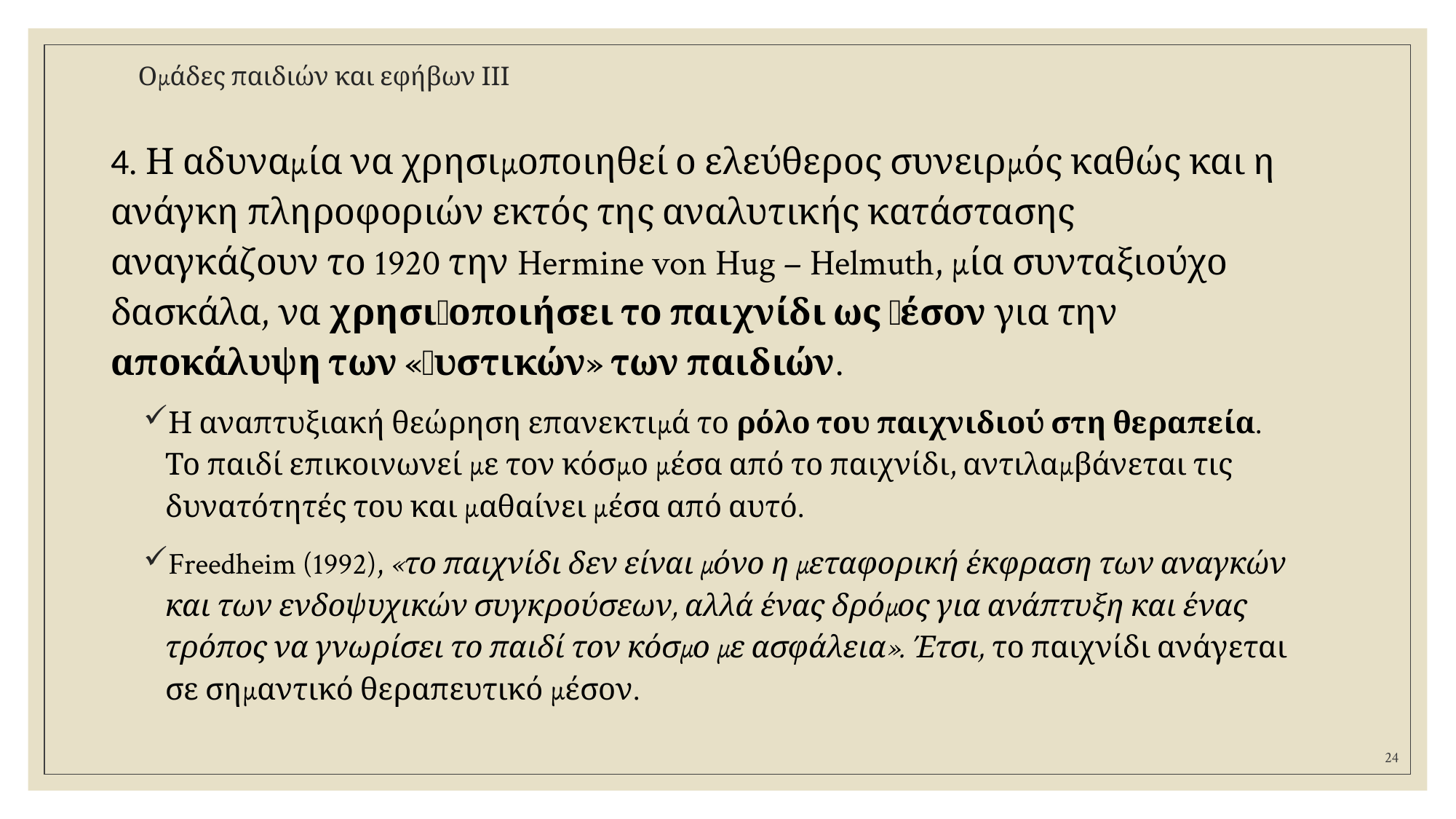

# Ομάδες παιδιών και εφήβων ΙΙΙ
4. Η αδυναμία να χρησιμοποιηθεί ο ελεύθερος συνειρμός καθώς και η ανάγκη πληροφοριών εκτός της αναλυτικής κατάστασης αναγκάζουν το 1920 την Hermine von Hug – Helmuth, μία συνταξιούχο δασκάλα, να χρησιμοποιήσει το παιχνίδι ως μέσον για την αποκάλυψη των «μυστικών» των παιδιών.
Η αναπτυξιακή θεώρηση επανεκτιμά το ρόλο του παιχνιδιού στη θεραπεία. Το παιδί επικοινωνεί με τον κόσμο μέσα από το παιχνίδι, αντιλαμβάνεται τις δυνατότητές του και μαθαίνει μέσα από αυτό.
Freedheim (1992), «το παιχνίδι δεν είναι μόνο η μεταφορική έκφραση των αναγκών και των ενδοψυχικών συγκρούσεων, αλλά ένας δρόμος για ανάπτυξη και ένας τρόπος να γνωρίσει το παιδί τον κόσμο με ασφάλεια». Έτσι, το παιχνίδι ανάγεται σε σημαντικό θεραπευτικό μέσον.

24